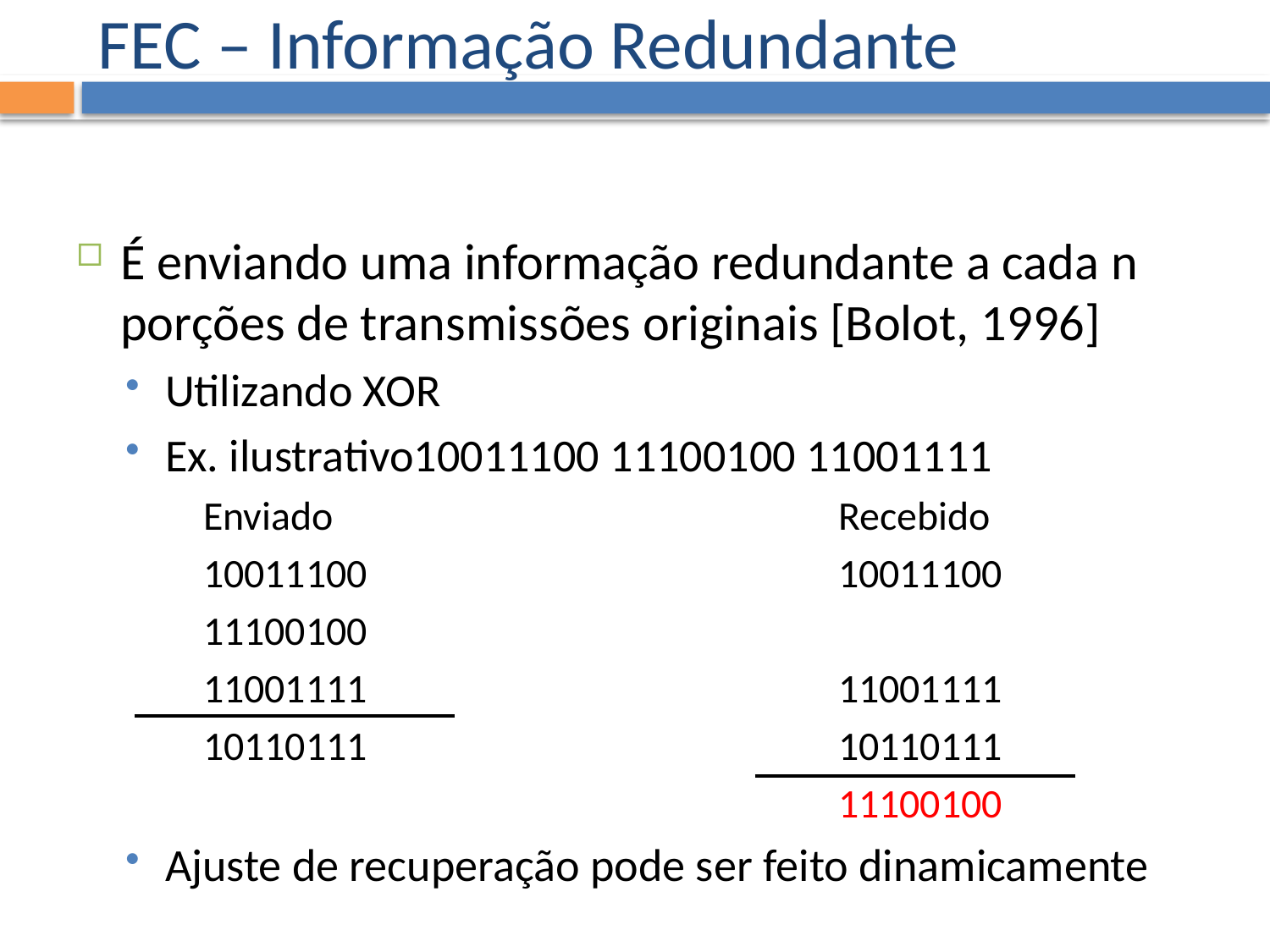

# FEC – Informação Redundante
É enviando uma informação redundante a cada n porções de transmissões originais [Bolot, 1996]
Utilizando XOR
Ex. ilustrativo10011100 11100100 11001111
Enviado				Recebido
10011100				10011100
11100100
11001111				11001111
10110111				10110111
					11100100
Ajuste de recuperação pode ser feito dinamicamente